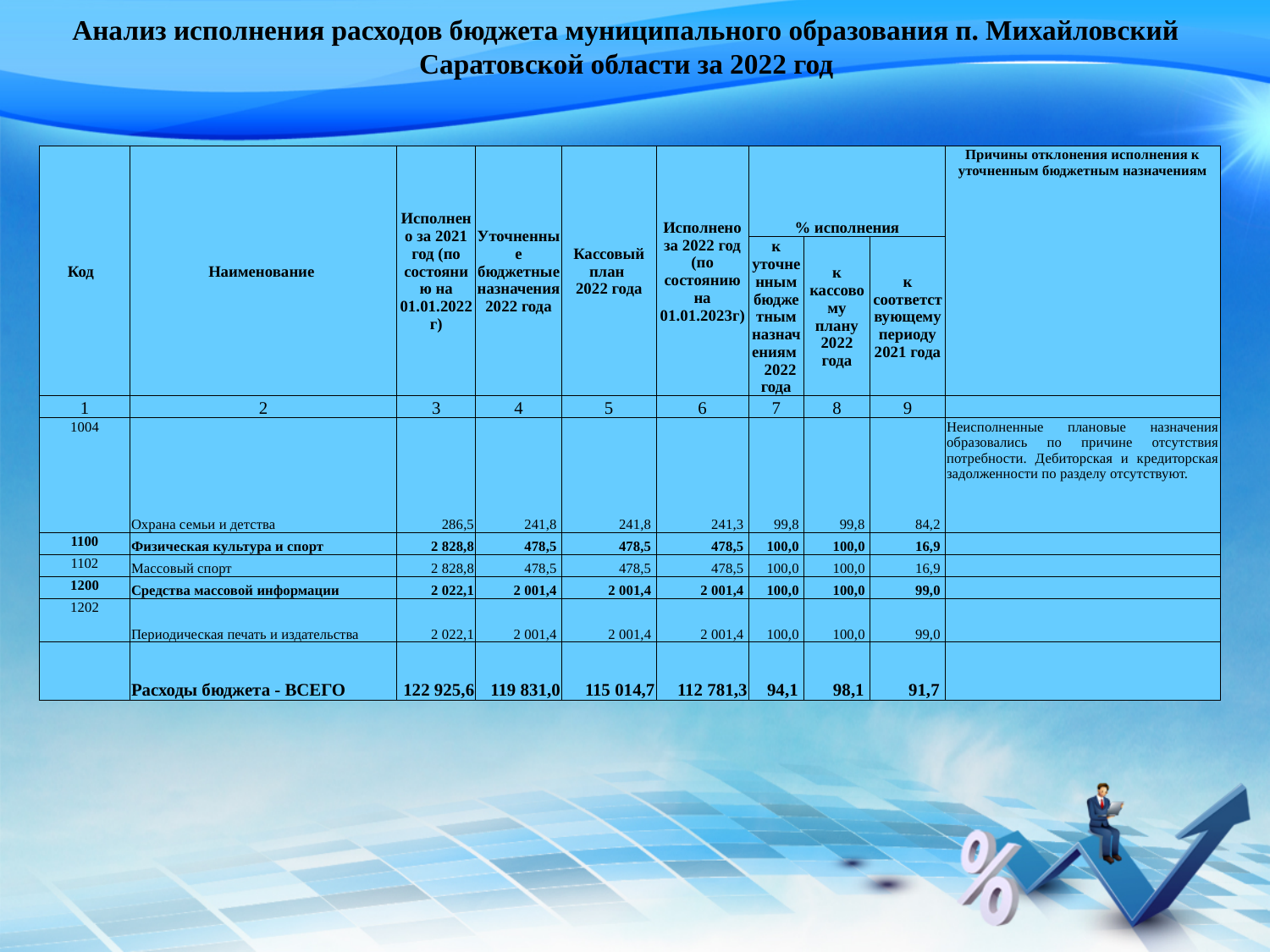

# Анализ исполнения расходов бюджета муниципального образования п. Михайловский Саратовской области за 2022 год
| Код | Наименование | Исполнено за 2021 год (по состоянию на 01.01.2022г) | Уточненные бюджетные назначения 2022 года | Кассовый план 2022 года | Исполнено за 2022 год (по состоянию на 01.01.2023г) | % исполнения |  |  | Причины отклонения исполнения к уточненным бюджетным назначениям |
| --- | --- | --- | --- | --- | --- | --- | --- | --- | --- |
|  |  |  |  |  |  | к уточненным бюджетным назначениям 2022 года | к кассовому плану 2022 года | к соответствующему периоду 2021 года |  |
| 1 | 2 | 3 | 4 | 5 | 6 | 7 | 8 | 9 |  |
| 1004 | Охрана семьи и детства | 286,5 | 241,8 | 241,8 | 241,3 | 99,8 | 99,8 | 84,2 | Неисполненные плановые назначения образовались по причине отсутствия потребности. Дебиторская и кредиторская задолженности по разделу отсутствуют. |
| 1100 | Физическая культура и спорт | 2 828,8 | 478,5 | 478,5 | 478,5 | 100,0 | 100,0 | 16,9 |  |
| 1102 | Массовый спорт | 2 828,8 | 478,5 | 478,5 | 478,5 | 100,0 | 100,0 | 16,9 |  |
| 1200 | Средства массовой информации | 2 022,1 | 2 001,4 | 2 001,4 | 2 001,4 | 100,0 | 100,0 | 99,0 |  |
| 1202 | Периодическая печать и издательства | 2 022,1 | 2 001,4 | 2 001,4 | 2 001,4 | 100,0 | 100,0 | 99,0 |  |
|  | Расходы бюджета - ВСЕГО | 122 925,6 | 119 831,0 | 115 014,7 | 112 781,3 | 94,1 | 98,1 | 91,7 |  |